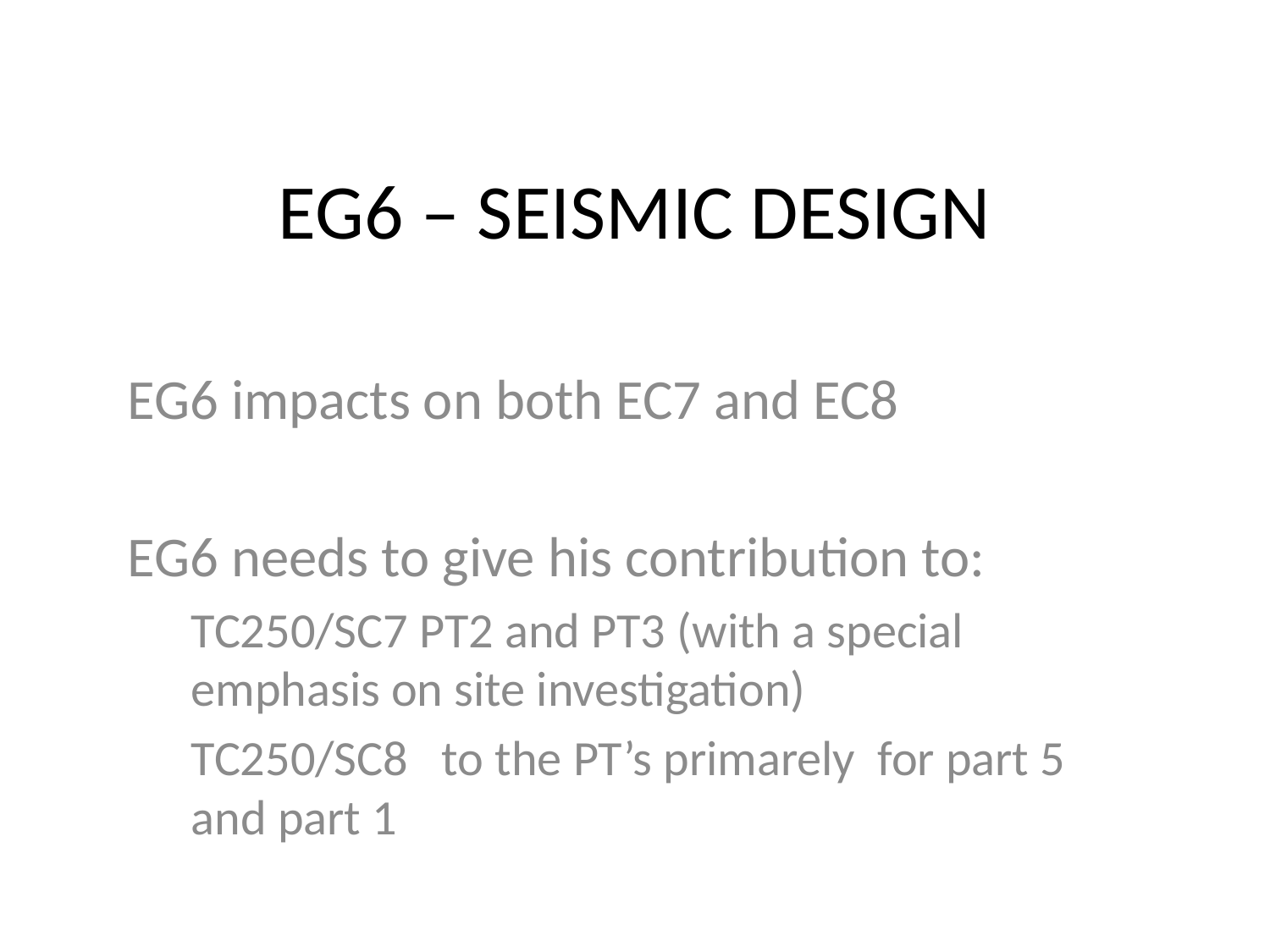

# EG6 – SEISMIC DESIGN
EG6 impacts on both EC7 and EC8

EG6 needs to give his contribution to:
TC250/SC7 PT2 and PT3 (with a special emphasis on site investigation)
TC250/SC8   to the PT’s primarely  for part 5 and part 1